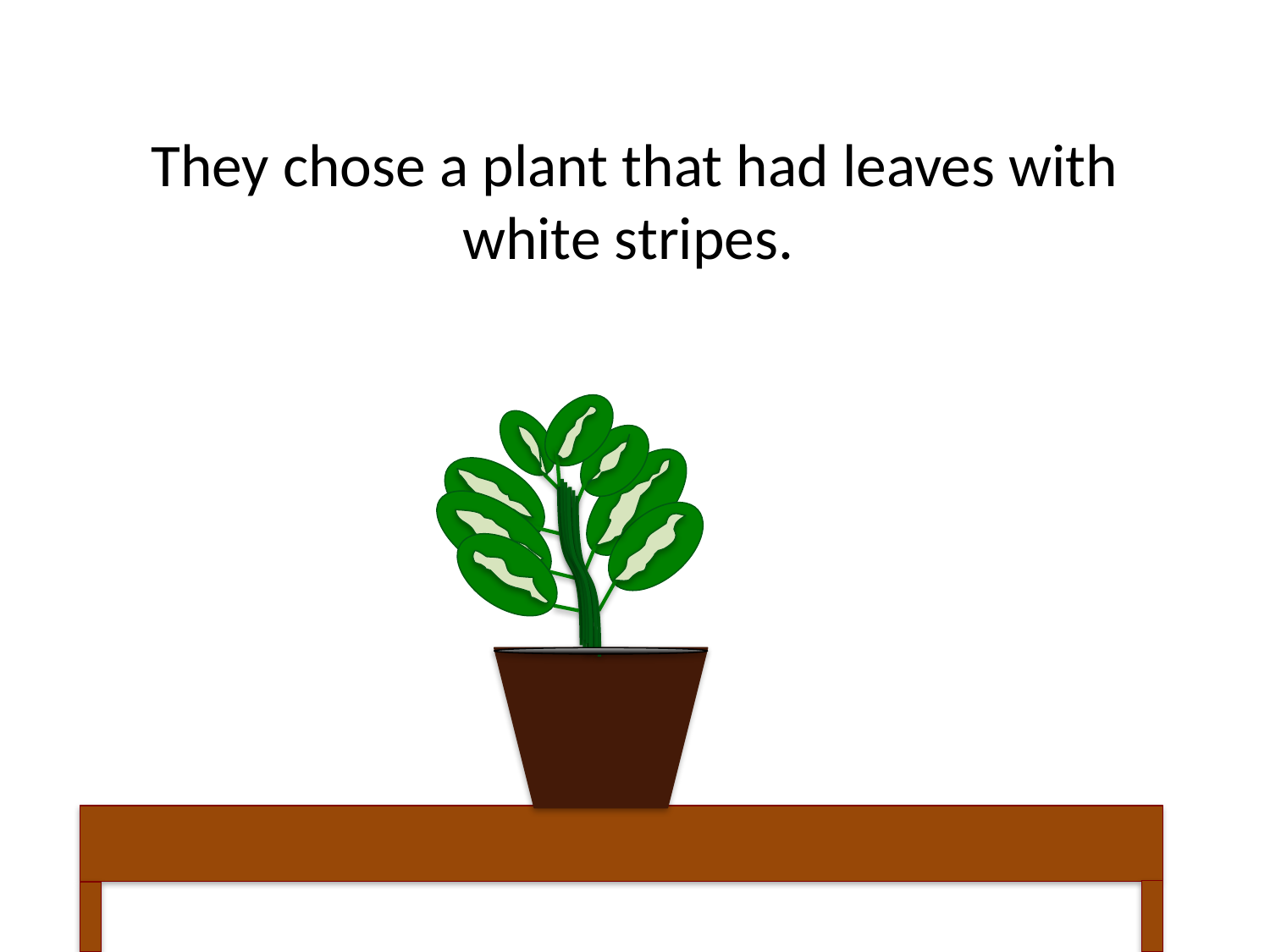

# They chose a plant that had leaves with white stripes.